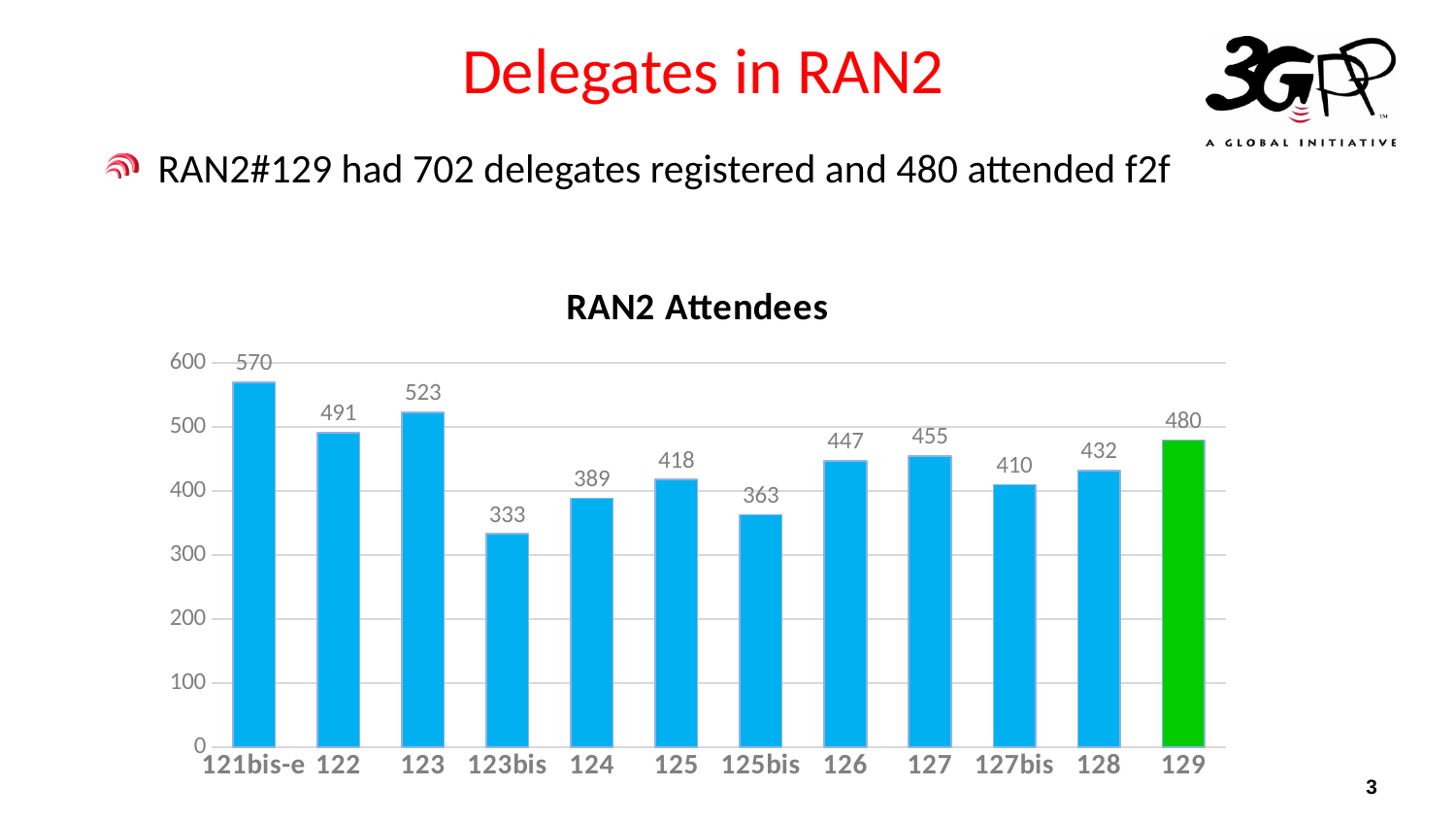

# Delegates in RAN2
RAN2#129 had 702 delegates registered and 480 attended f2f

### Chart: RAN2 Attendees

| Category | Attendees |
|---|---|
| 121bis-e | 570.0 |
| 122 | 491.0 |
| 123 | 523.0 |
| 123bis | 333.0 |
| 124 | 389.0 |
| 125 | 418.0 |
| 125bis | 363.0 |
| 126 | 447.0 |
| 127 | 455.0 |
| 127bis | 410.0 |
| 128 | 432.0 |
| 129 | 480.0 |